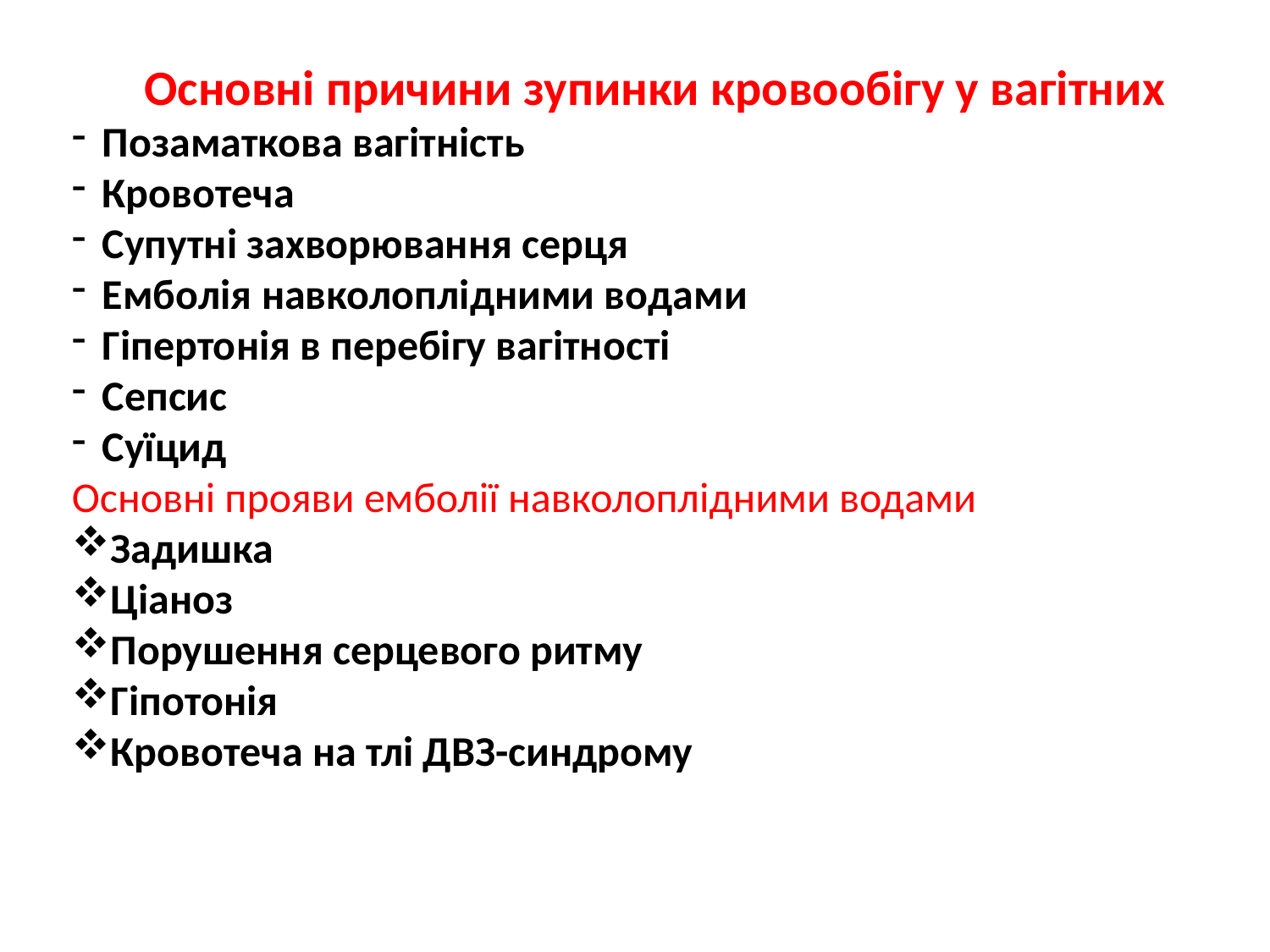

Основні причини зупинки кровообігу у вагітних
Позаматкова вагітність
Кровотеча
Супутні захворювання серця
Емболія навколоплідними водами
Гіпертонія в перебігу вагітності
Сепсис
Суїцид
Основні прояви емболії навколоплідними водами
Задишка
Ціаноз
Порушення серцевого ритму
Гіпотонія
Кровотеча на тлі ДВЗ-синдрому